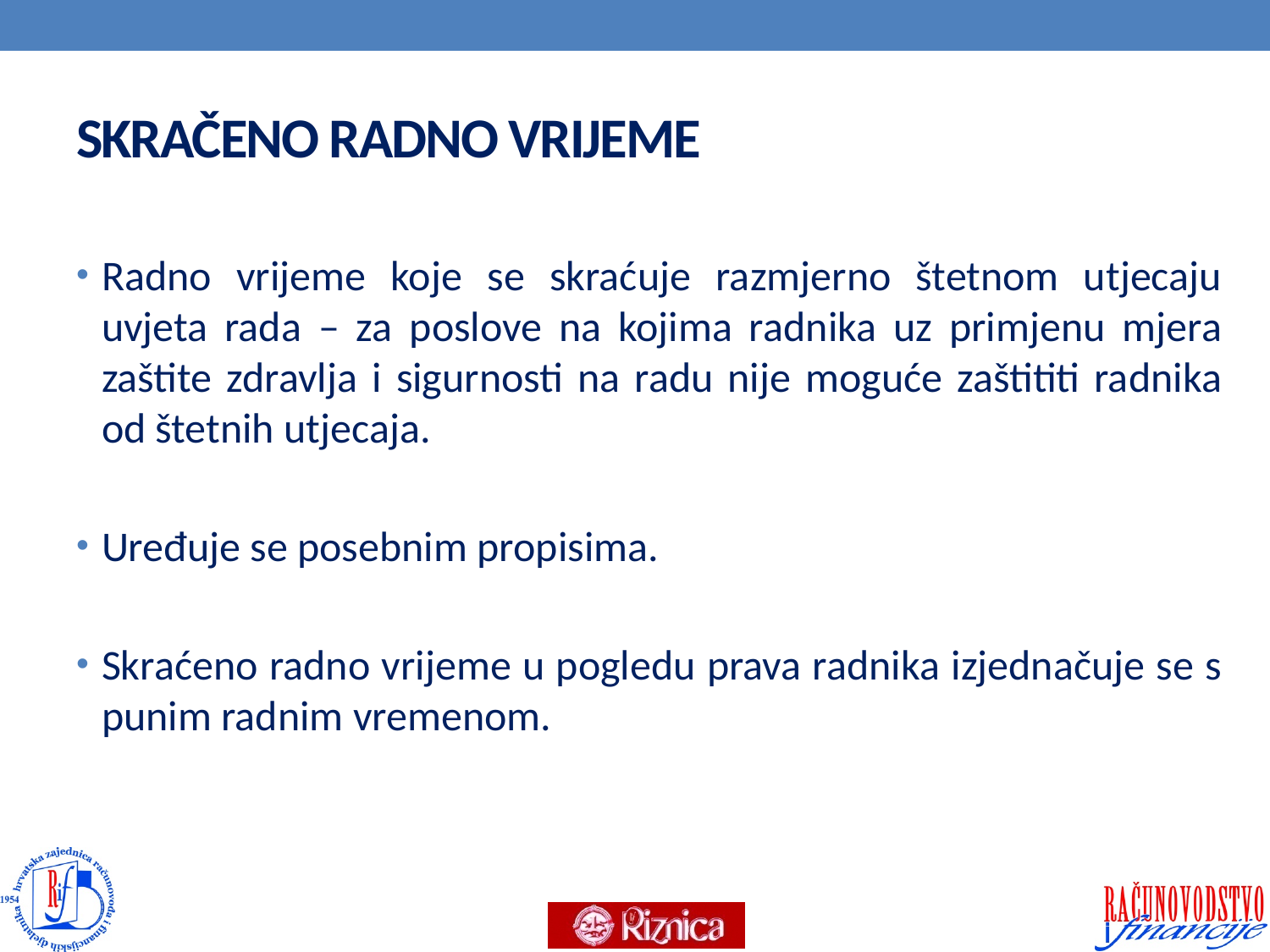

# SKRAČENO RADNO VRIJEME
Radno vrijeme koje se skraćuje razmjerno štetnom utjecaju uvjeta rada – za poslove na kojima radnika uz primjenu mjera zaštite zdravlja i sigurnosti na radu nije moguće zaštititi radnika od štetnih utjecaja.

Uređuje se posebnim propisima.

Skraćeno radno vrijeme u pogledu prava radnika izjednačuje se s punim radnim vremenom.